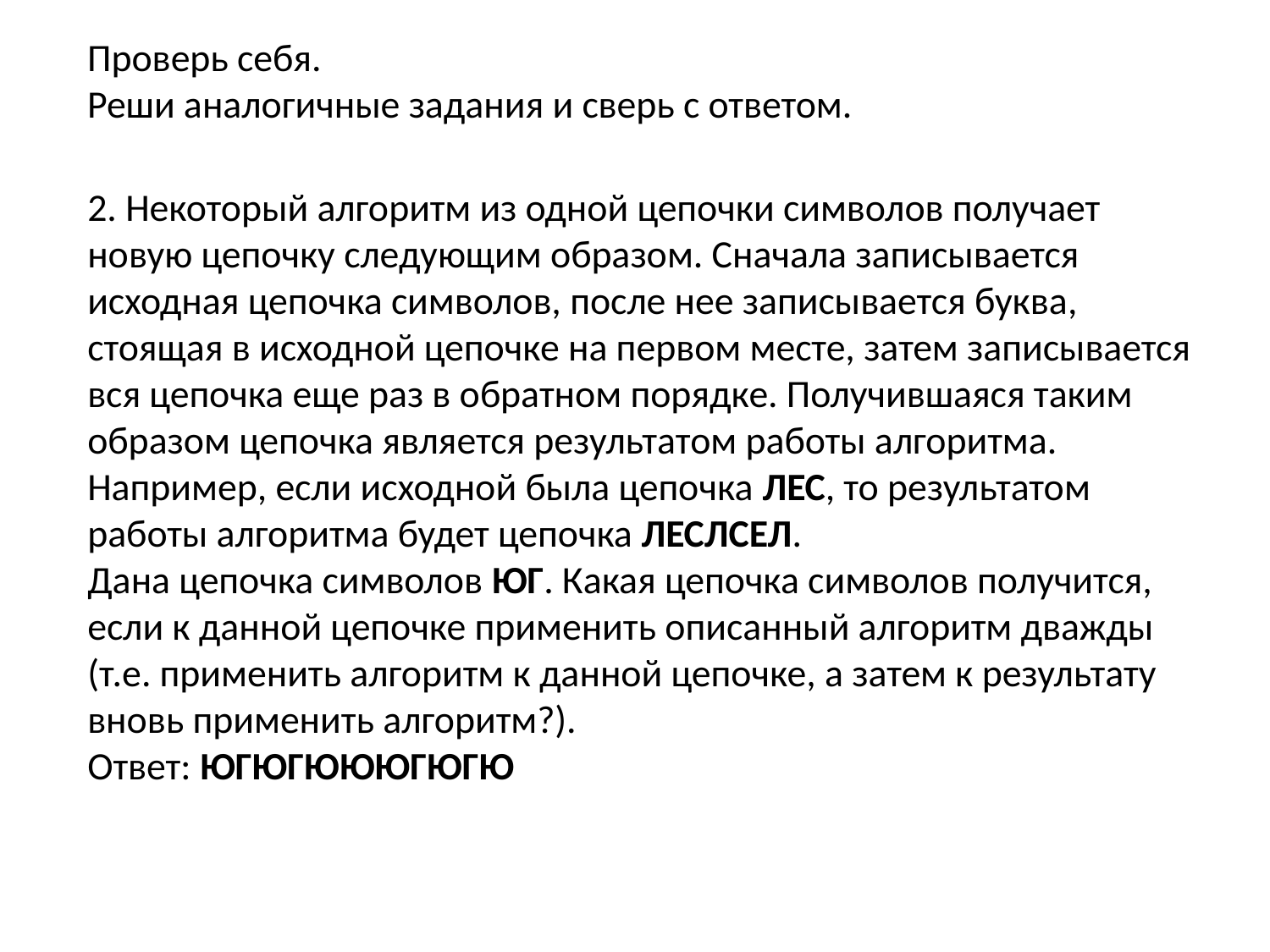

Проверь себя.
Реши аналогичные задания и сверь с ответом.
2. Некоторый алгоритм из одной цепочки символов получает новую цепочку следующим образом. Сначала записывается исходная цепочка символов, после нее записывается буква, стоящая в исходной цепочке на первом месте, затем записывается вся цепочка еще раз в обратном порядке. Получившаяся таким образом цепочка является результатом работы алгоритма.
Например, если исходной была цепочка ЛЕС, то результатом работы алгоритма будет цепочка ЛЕСЛСЕЛ.
Дана цепочка символов ЮГ. Какая цепочка символов получится, если к данной цепочке применить описанный алгоритм дважды (т.е. применить алгоритм к данной цепочке, а затем к результату вновь применить алгоритм?).
Ответ: ЮГЮГЮЮЮГЮГЮ